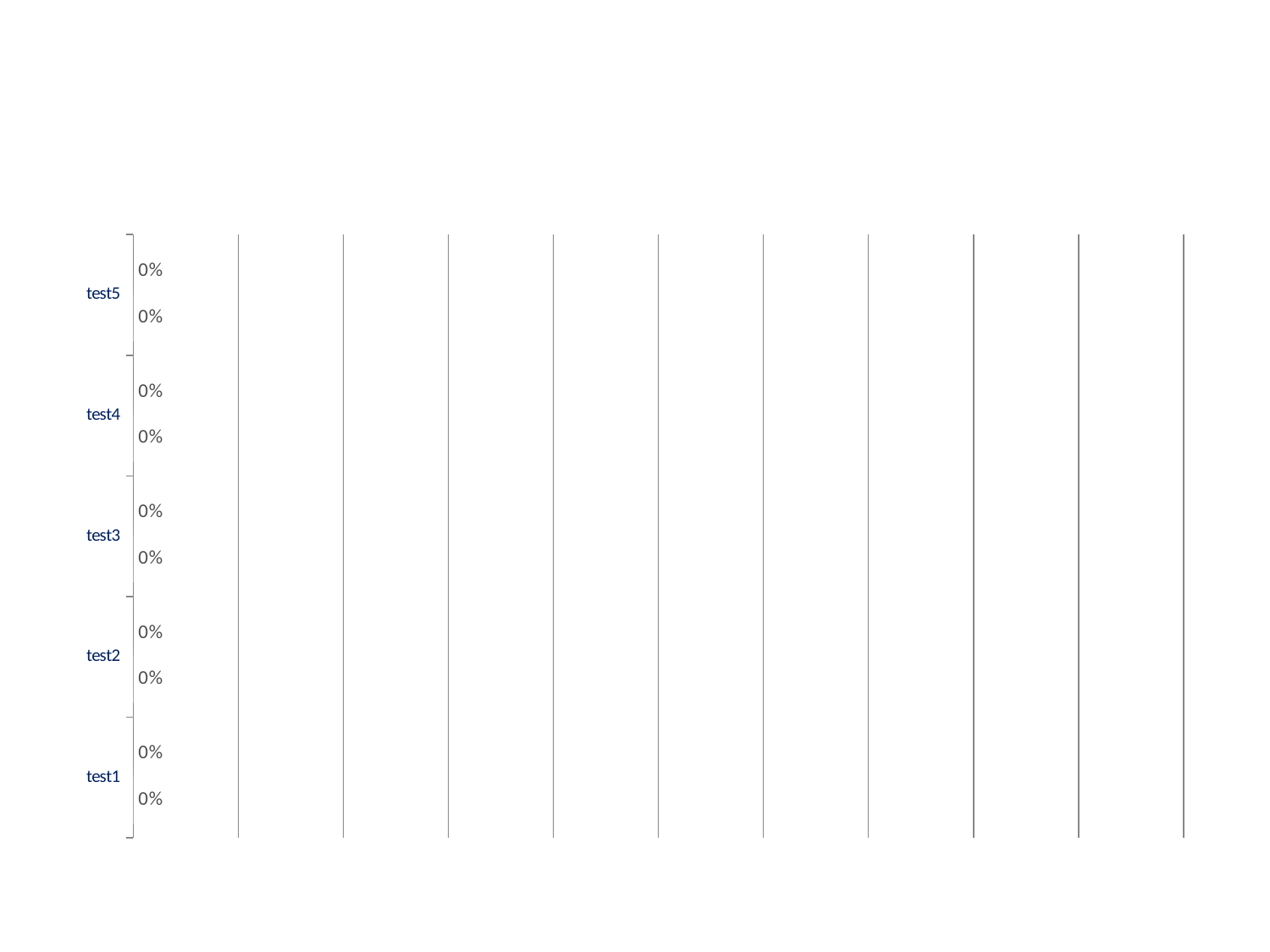

### Chart

| Category | dsd | test_val |
|---|---|---|
| test1 | 0.0 | 0.0 |
| test2 | 0.0 | 0.0 |
| test3 | 0.0 | 0.0 |
| test4 | 0.0 | 0.0 |
| test5 | 0.0 | 0.0 |